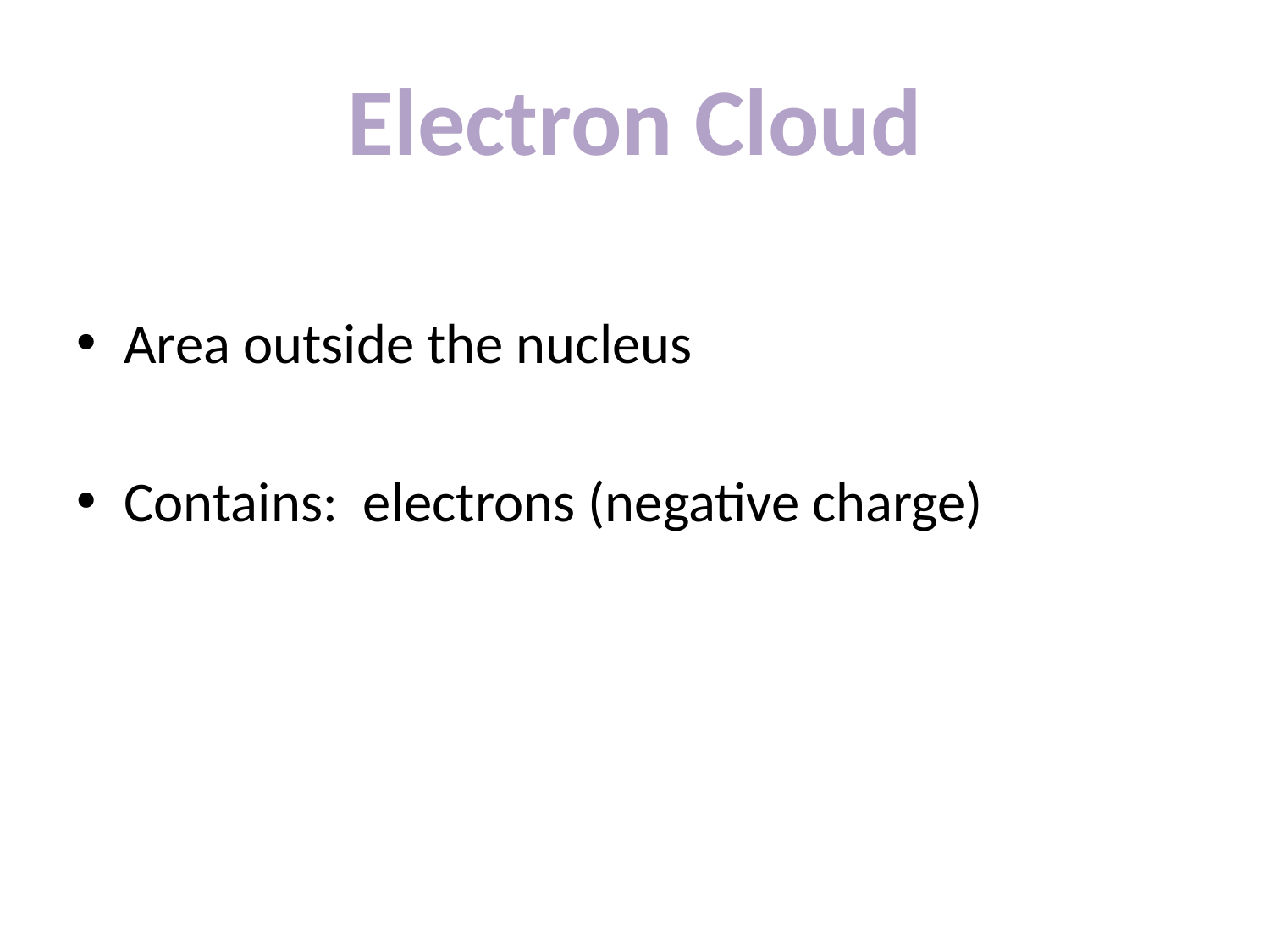

# Electron Cloud

Area outside the nucleus

Contains:  electrons (negative charge)